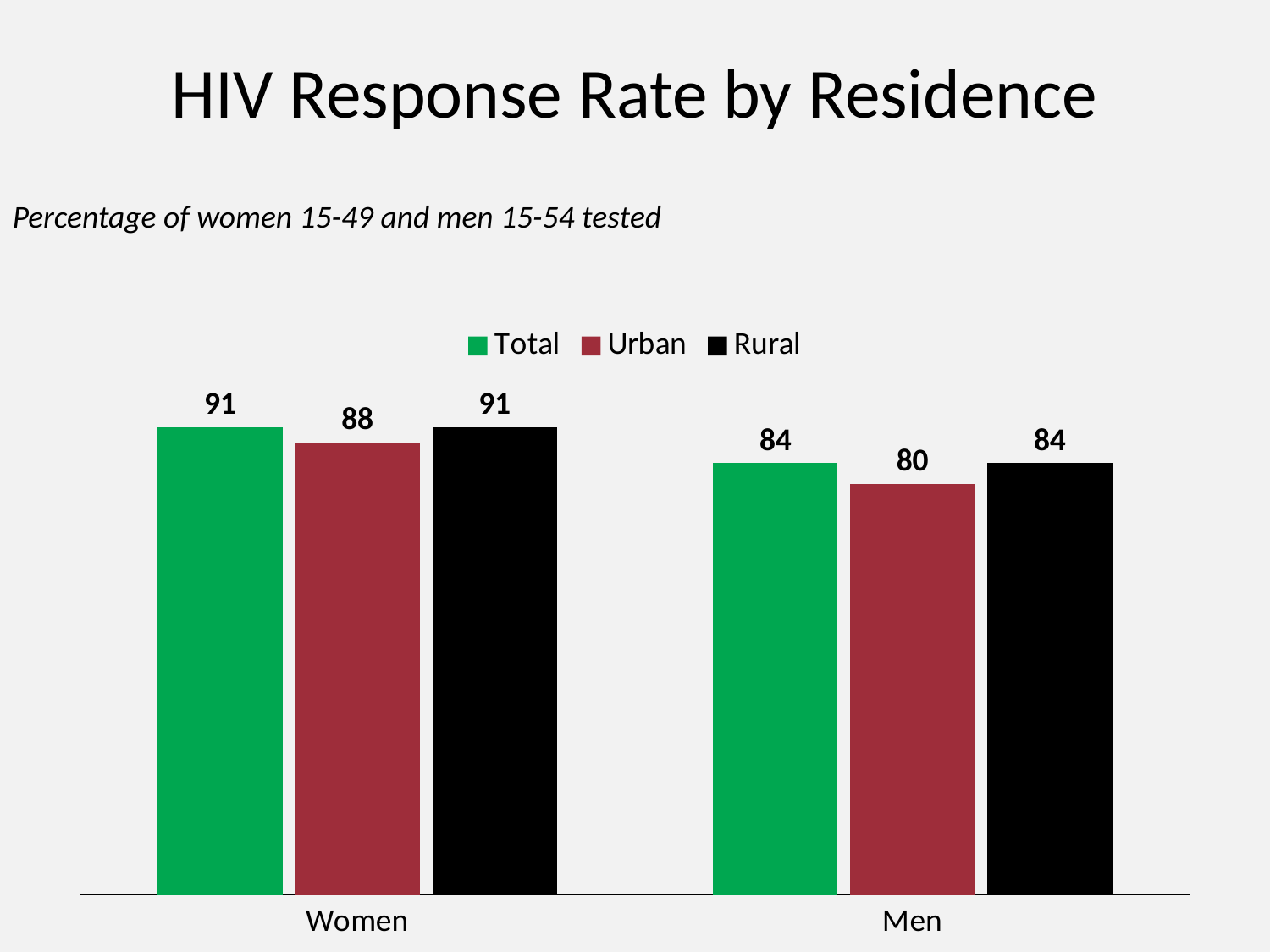

# HIV Response Rate by Residence
Percentage of women 15-49 and men 15-54 tested

### Chart

| Category | Total | Urban | Rural |
|---|---|---|---|
| Women | 91.0 | 88.0 | 91.0 |
| Men | 84.0 | 80.0 | 84.0 |